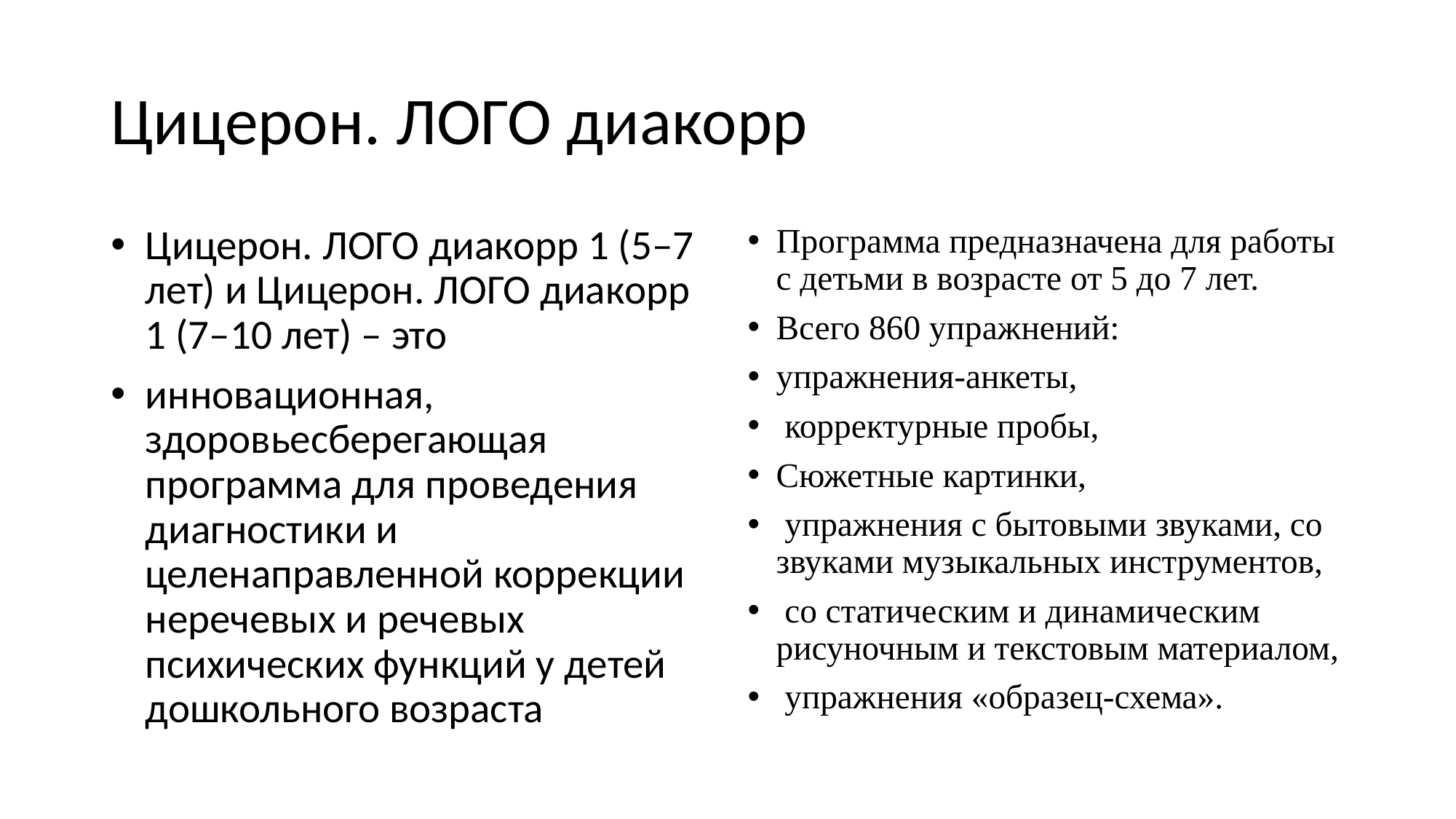

# Цицерон. ЛОГО диакорр
Цицерон. ЛОГО диакорр 1 (5–7 лет) и Цицерон. ЛОГО диакорр 1 (7–10 лет) – это
инновационная, здоровьесберегающая программа для проведения диагностики и целенаправленной коррекции неречевых и речевых психических функций у детей дошкольного возраста

Программа предназначена для работы с детьми в возрасте от 5 до 7 лет.
Всего 860 упражнений:
упражнения-анкеты,
 корректурные пробы,
Сюжетные картинки,
 упражнения с бытовыми звуками, со звуками музыкальных инструментов,
 со статическим и динамическим рисуночным и текстовым материалом,
 упражнения «образец-схема».